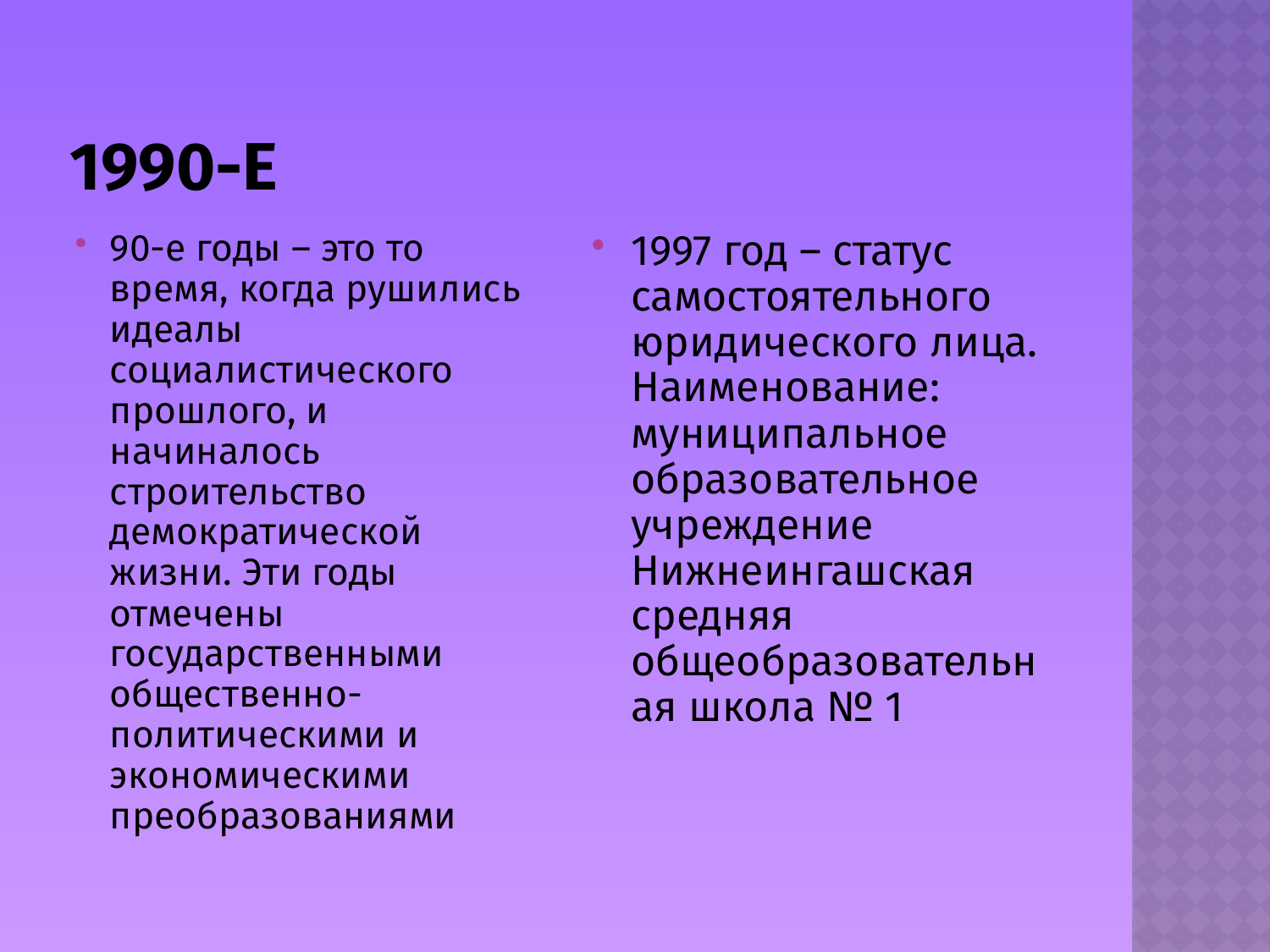

# 1990-е
90-е годы – это то время, когда рушились идеалы социалистического прошлого, и начиналось строительство демократической жизни. Эти годы отмечены государственными общественно-политическими и экономическими преобразованиями
1997 год – статус самостоятельного юридического лица. Наименование:  муниципальное образовательное учреждение Нижнеингашская средняя общеобразовательная школа № 1